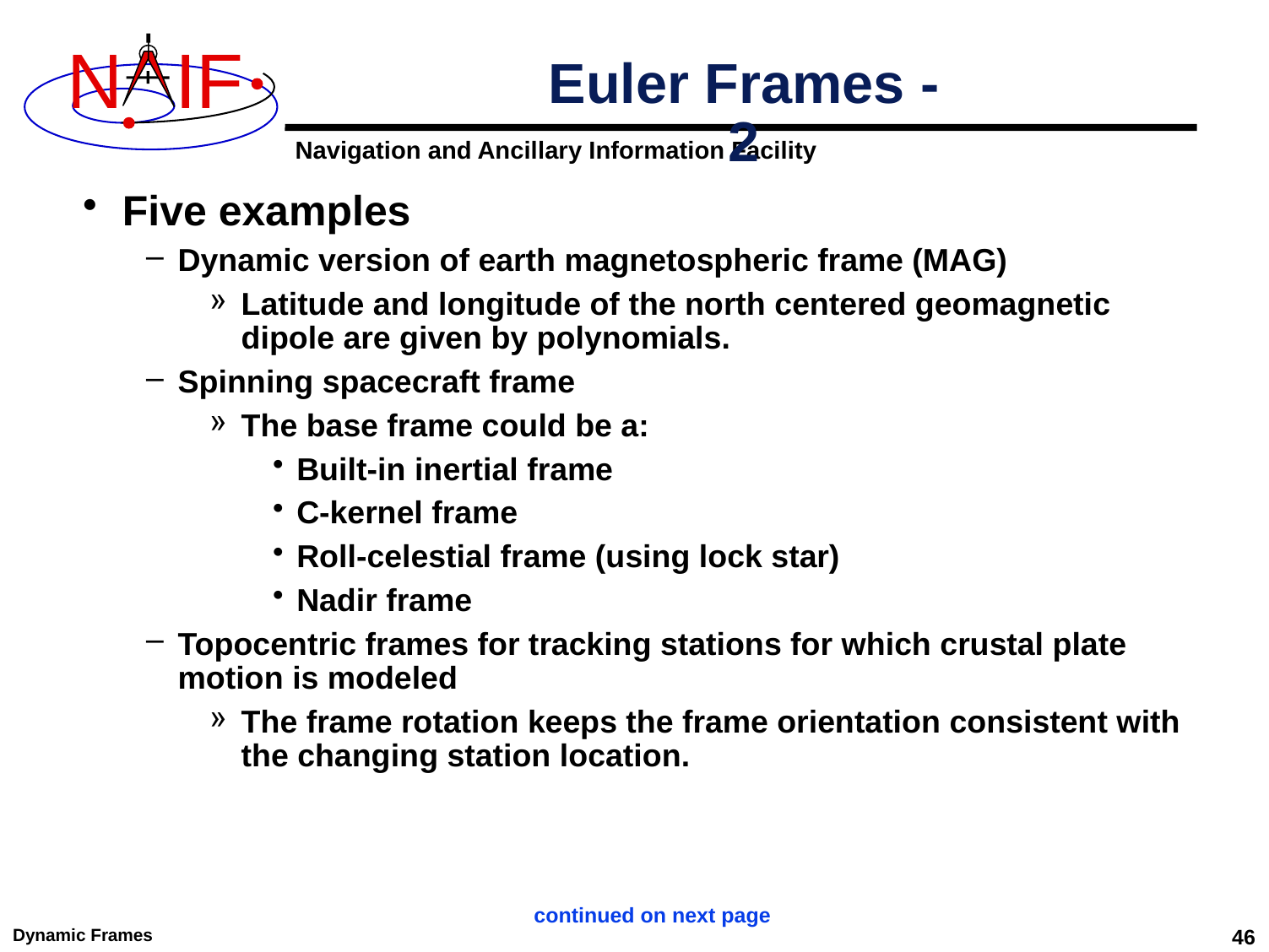

# Euler Frames - 2
Five examples
Dynamic version of earth magnetospheric frame (MAG)
Latitude and longitude of the north centered geomagnetic dipole are given by polynomials.
Spinning spacecraft frame
The base frame could be a:
Built-in inertial frame
C-kernel frame
Roll-celestial frame (using lock star)
Nadir frame
Topocentric frames for tracking stations for which crustal plate motion is modeled
The frame rotation keeps the frame orientation consistent with the changing station location.
continued on next page
Dynamic Frames
46